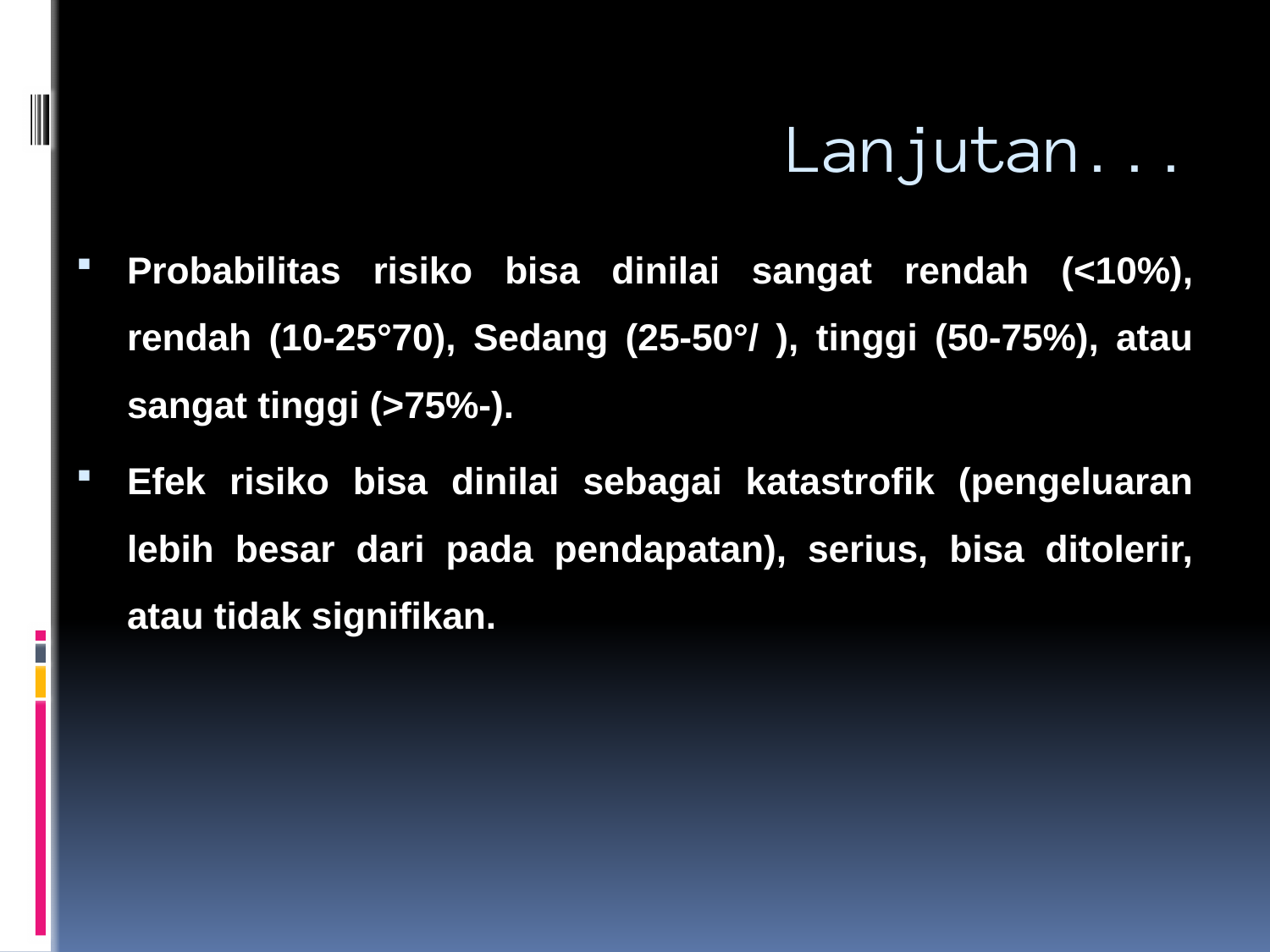

# Lanjutan...
Probabilitas risiko bisa dinilai sangat rendah (<10%), rendah (10-25°70), Sedang (25-50°/ ), tinggi (50-75%), atau sangat tinggi (>75%-).
Efek risiko bisa dinilai sebagai katastrofik (pengeluaran lebih besar dari pada pendapatan), serius, bisa ditolerir, atau tidak signifikan.